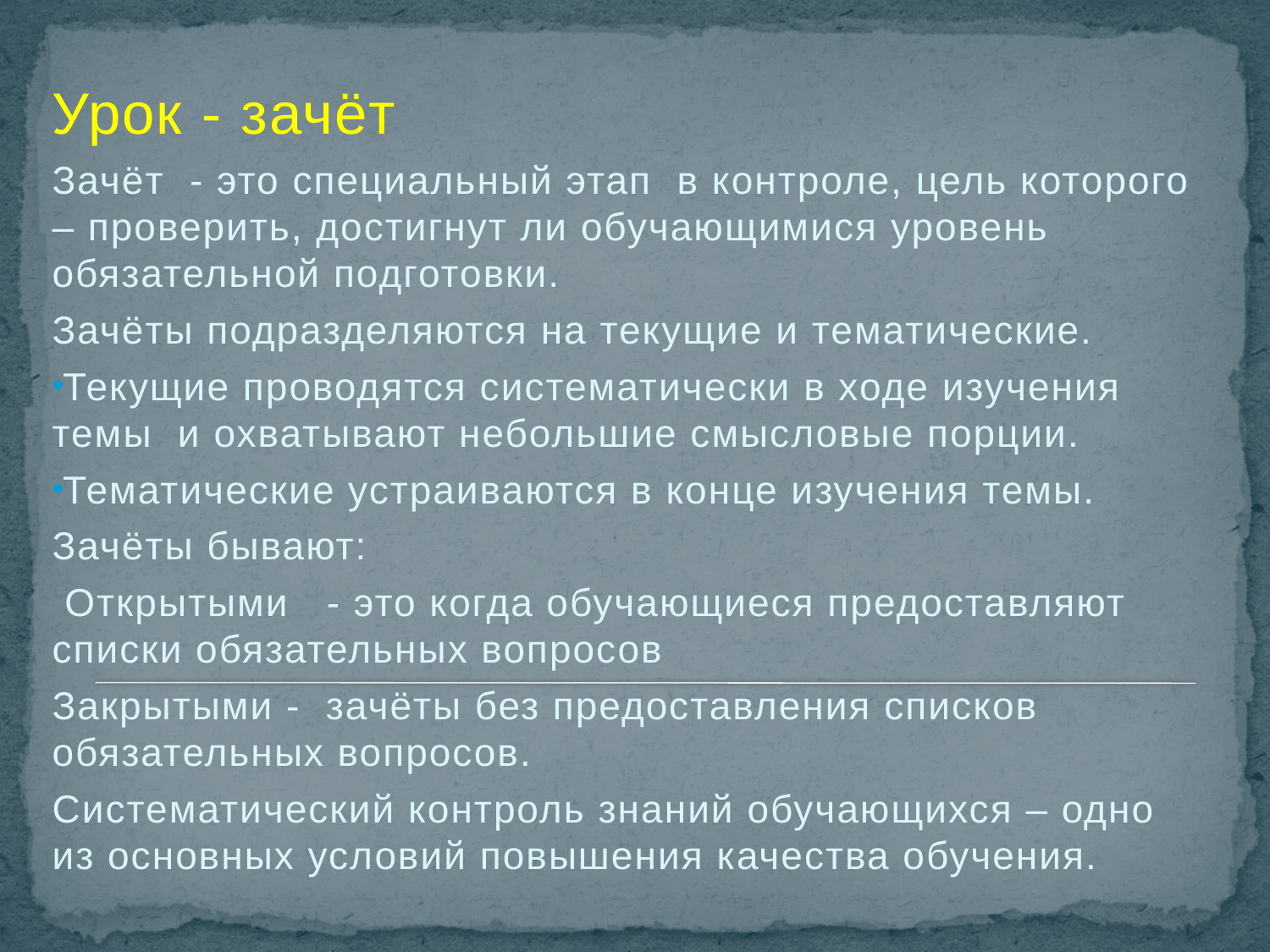

Урок - зачёт
Зачёт  - это специальный этап  в контроле, цель которого – проверить, достигнут ли обучающимися уровень обязательной подготовки.
Зачёты подразделяются на текущие и тематические.
Текущие проводятся систематически в ходе изучения темы  и охватывают небольшие смысловые порции.
Тематические устраиваются в конце изучения темы.
Зачёты бывают:
 Открытыми   - это когда обучающиеся предоставляют списки обязательных вопросов
Закрытыми -  зачёты без предоставления списков обязательных вопросов.
Систематический контроль знаний обучающихся – одно из основных условий повышения качества обучения.